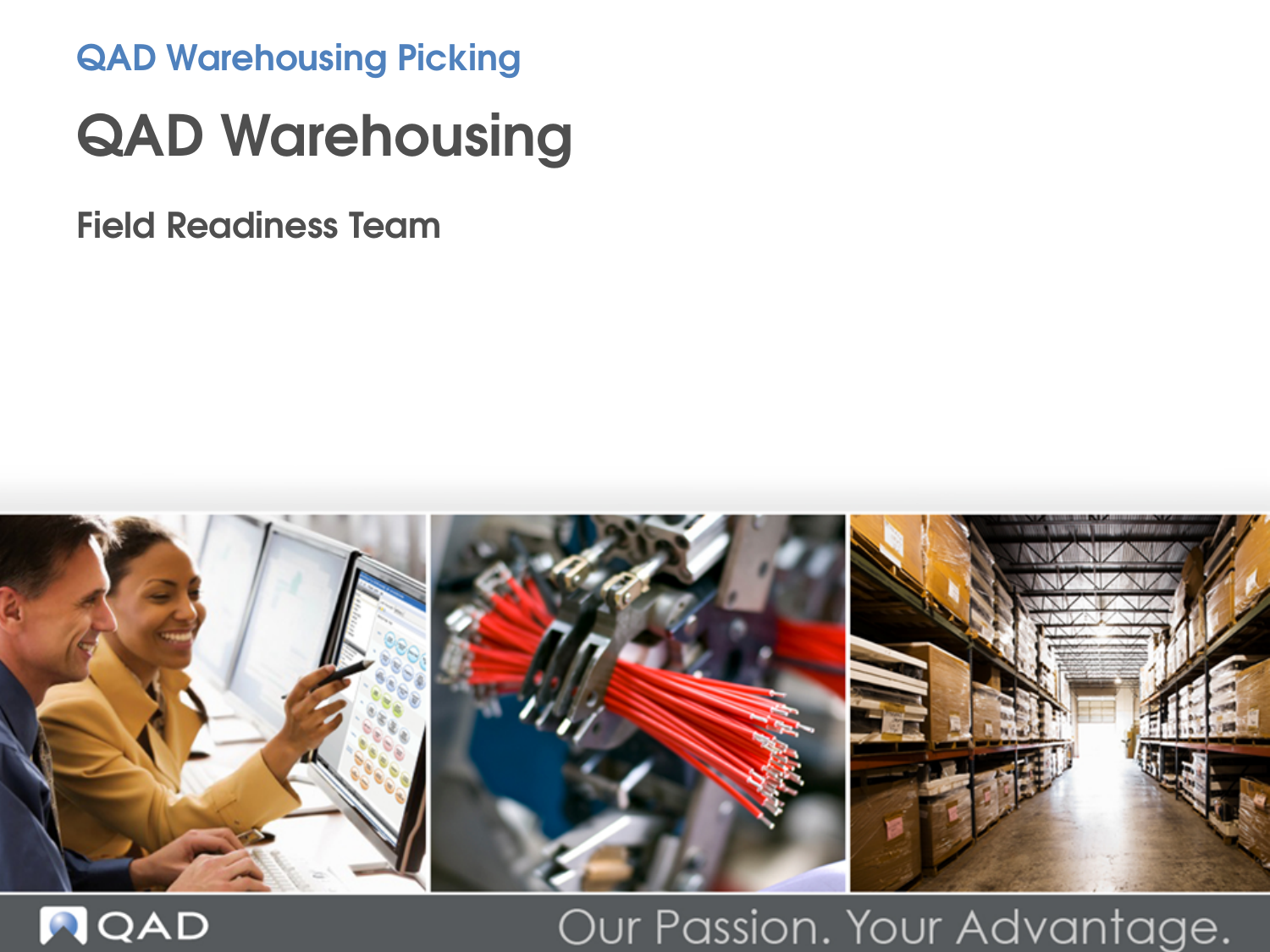

QAD Warehousing Picking
# QAD Warehousing
Field Readiness Team